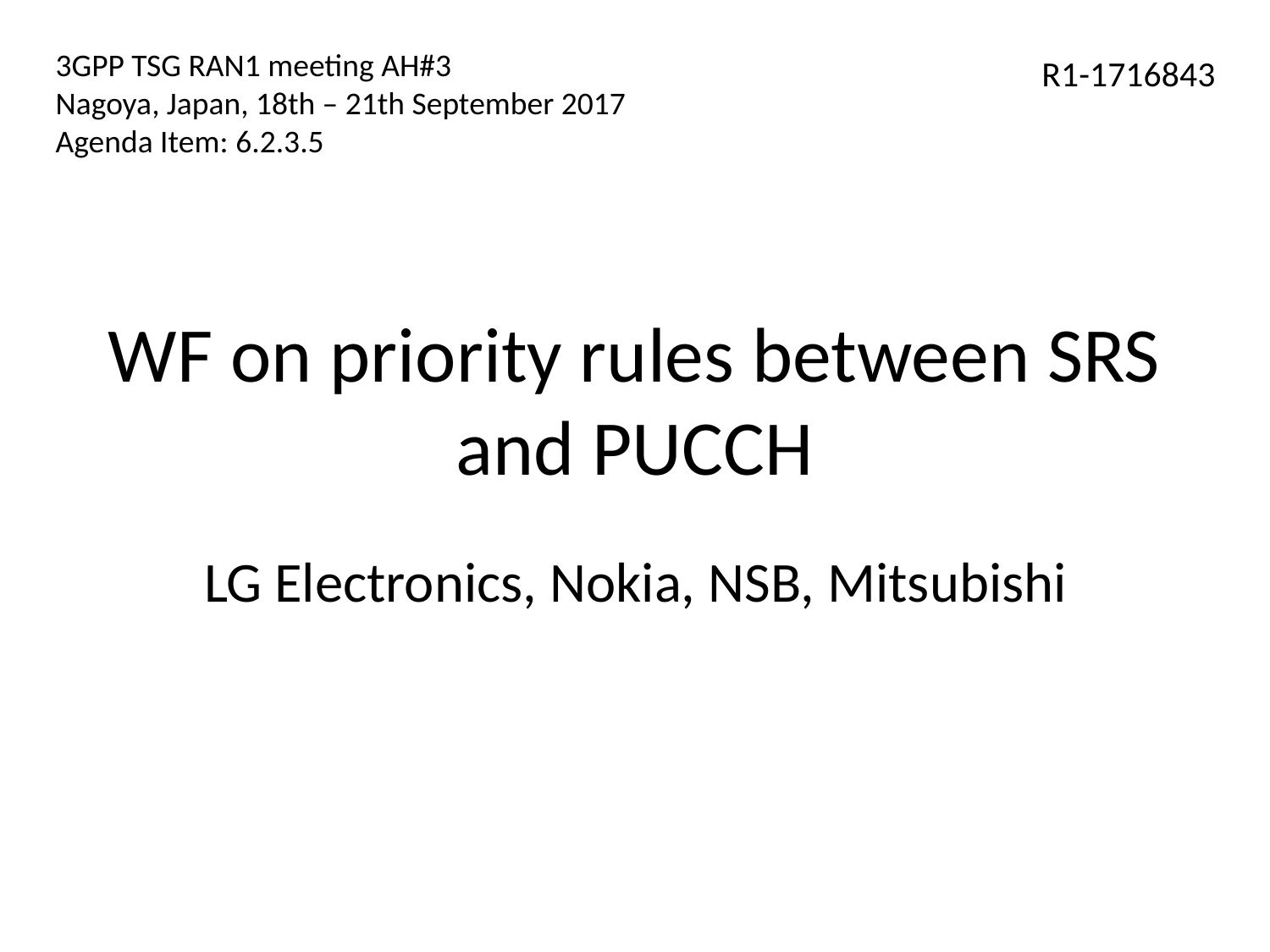

3GPP TSG RAN1 meeting AH#3
Nagoya, Japan, 18th – 21th September 2017
Agenda Item: 6.2.3.5
R1-1716843
# WF on priority rules between SRS and PUCCH
LG Electronics, Nokia, NSB, Mitsubishi